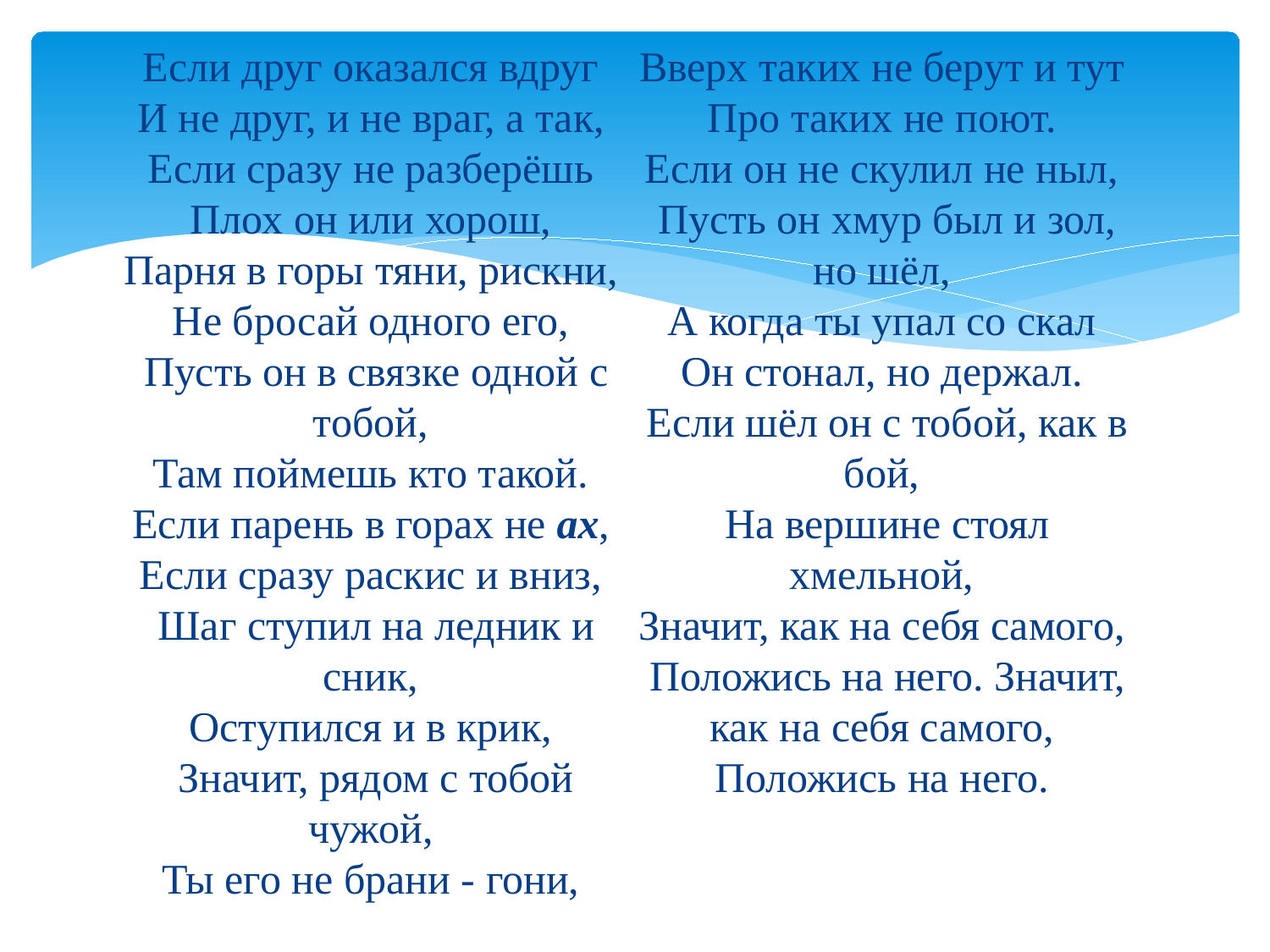

# Если друг оказался вдруг И не друг, и не враг, а так, Если сразу не разберёшь Плох он или хорош, Парня в горы тяни, рискни, Не бросай одного его, Пусть он в связке одной с тобой, Там поймешь кто такой. Если парень в горах не ах, Если сразу раскис и вниз, Шаг ступил на ледник и сник, Оступился и в крик, Значит, рядом с тобой чужой, Ты его не брани - гони, Вверх таких не берут и тут Про таких не поют. Если он не скулил не ныл, Пусть он хмур был и зол, но шёл, А когда ты упал со скал Он стонал, но держал. Если шёл он с тобой, как в бой, На вершине стоял хмельной, Значит, как на себя самого, Положись на него. Значит, как на себя самого, Положись на него.